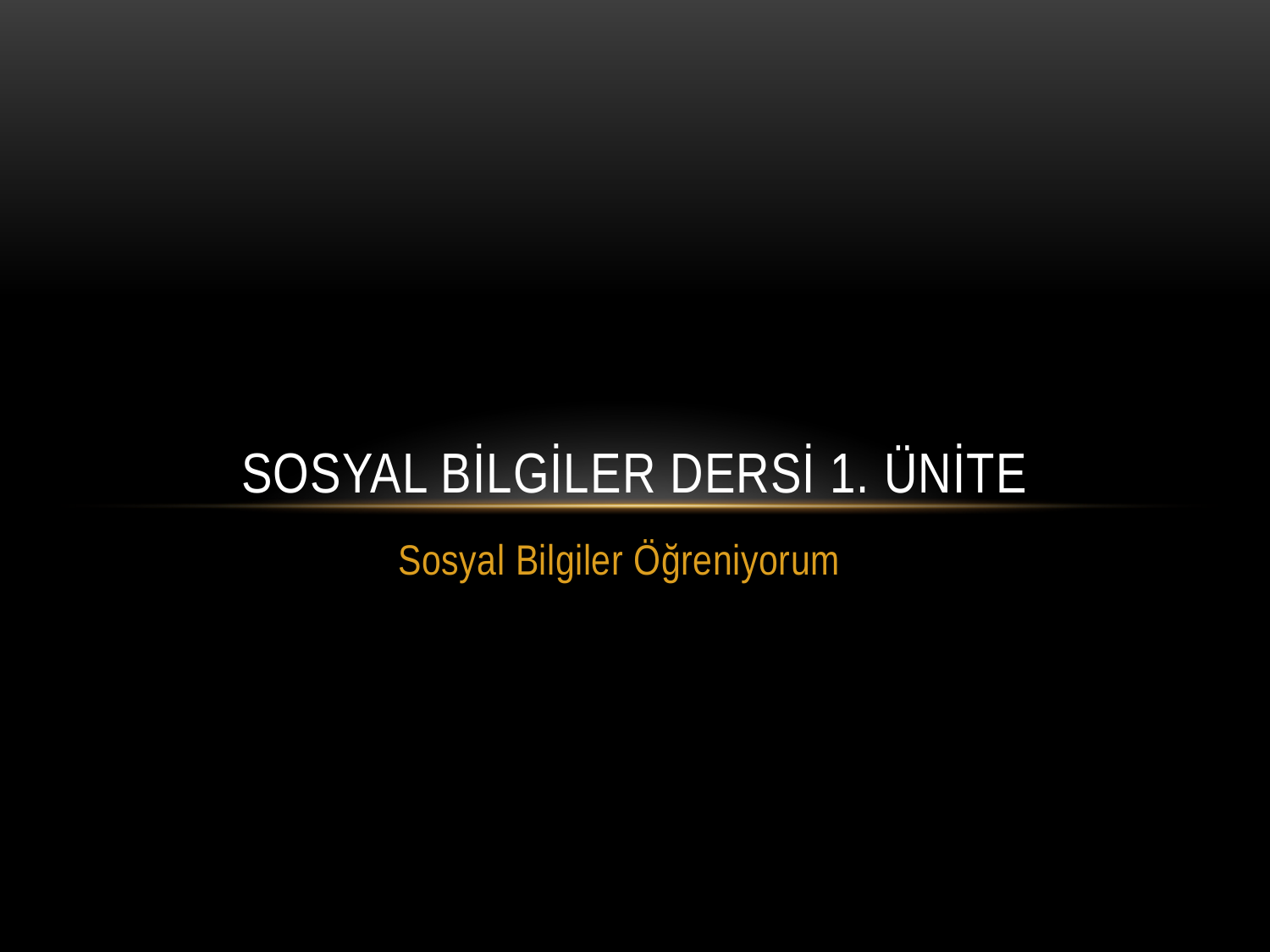

# Sosyal bilgiler dersi 1. ünite
Sosyal Bilgiler Öğreniyorum